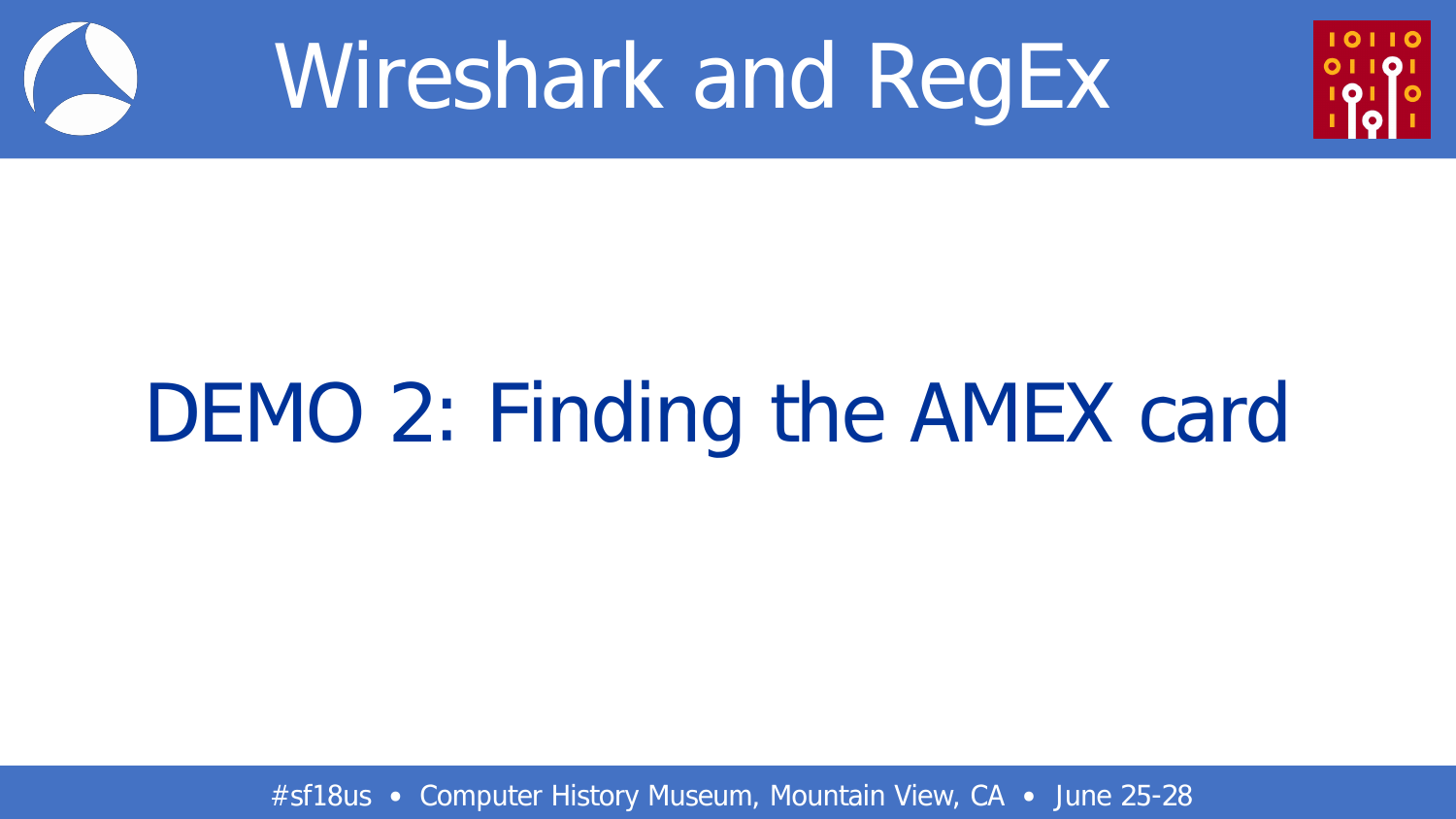

# Wireshark and RegEx

  DEMO 2: Finding the AMEX card
This Photo by Unknown Author is licensed under CC BY-NC